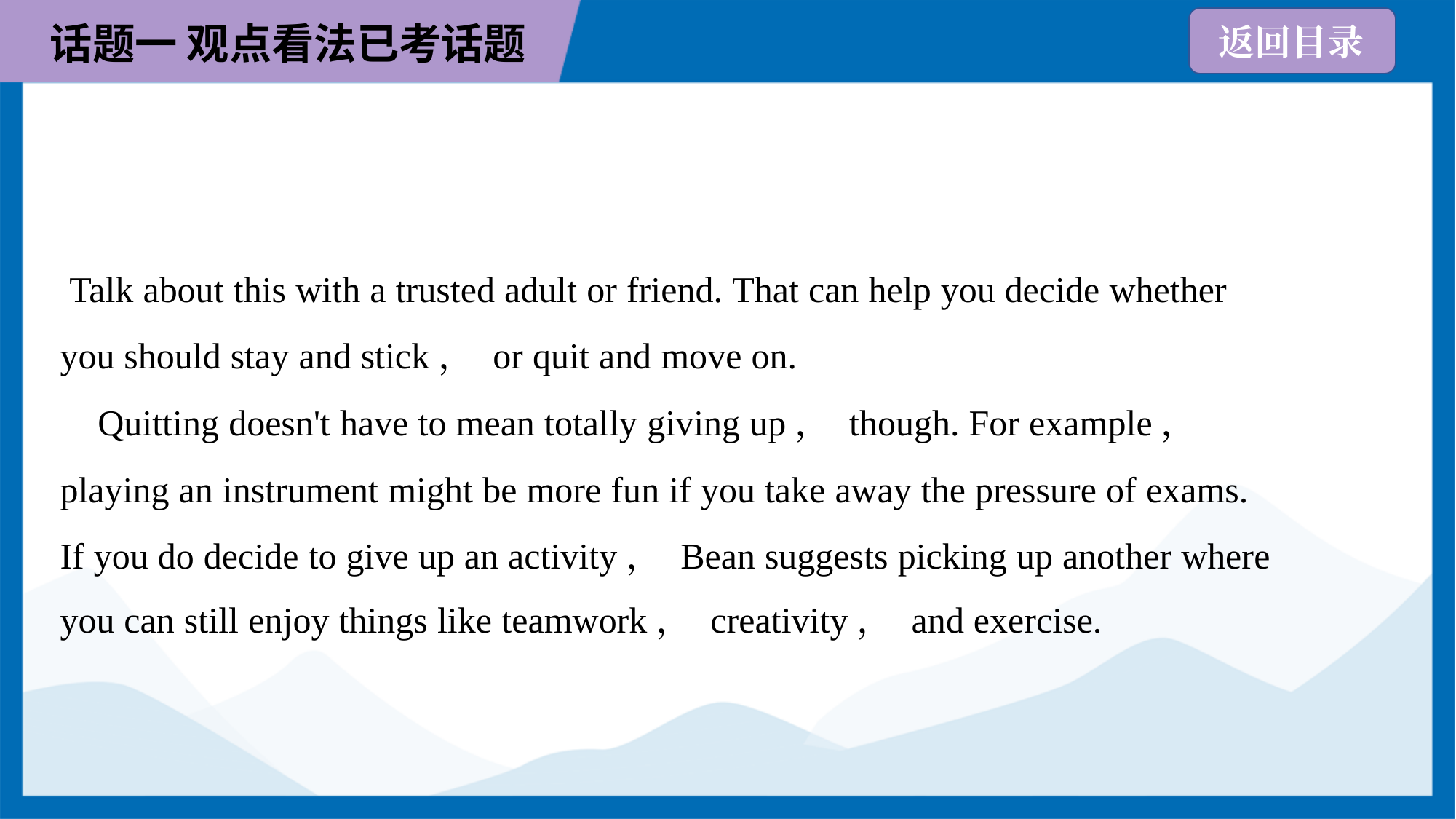

Talk about this with a trusted adult or friend. That can help you decide whether
you should stay and stick， or quit and move on.
    Quitting doesn't have to mean totally giving up， though. For example，
playing an instrument might be more fun if you take away the pressure of exams.
If you do decide to give up an activity， Bean suggests picking up another where
you can still enjoy things like teamwork， creativity， and exercise.